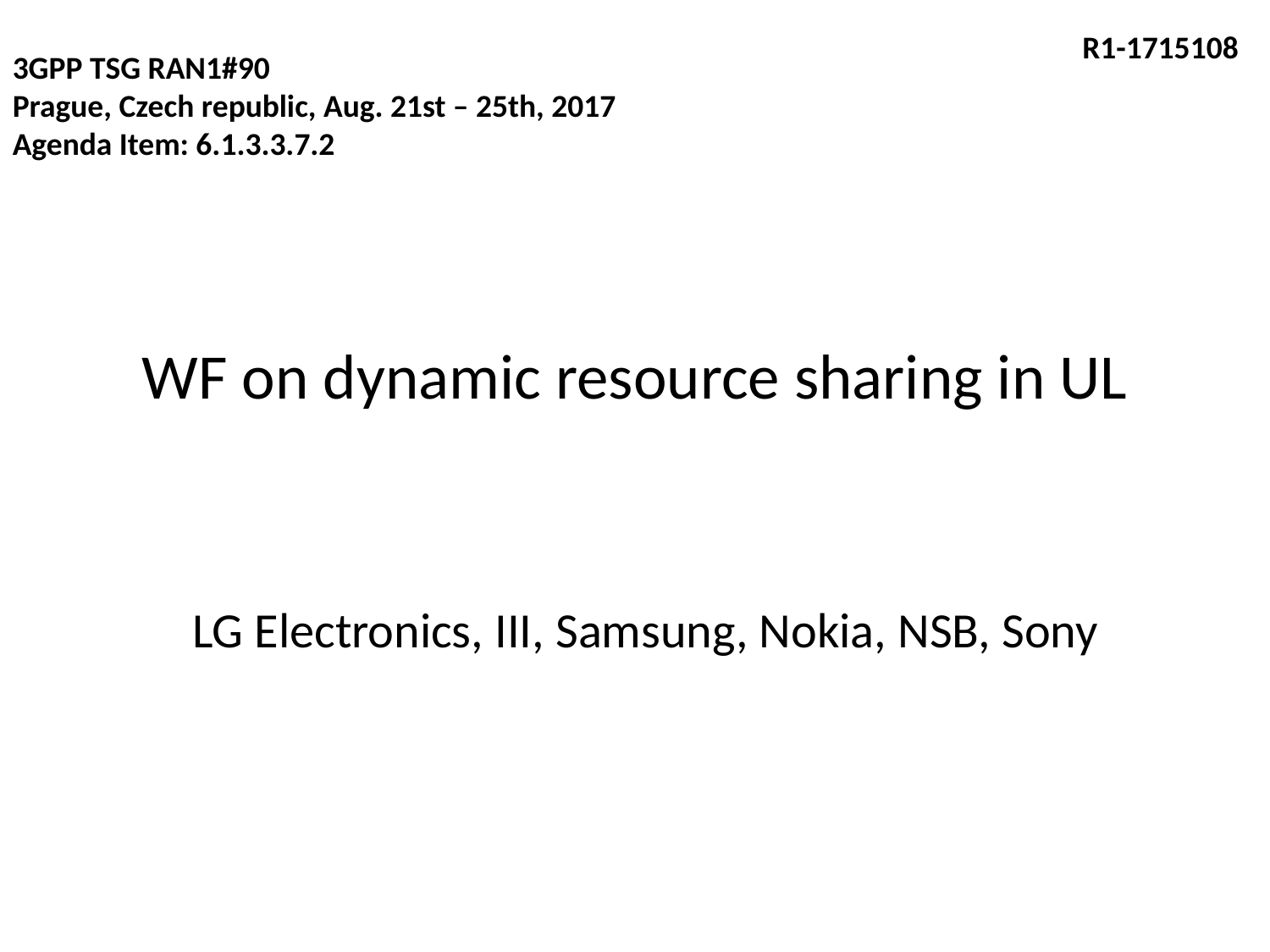

R1-1715108
3GPP TSG RAN1#90
Prague, Czech republic, Aug. 21st – 25th, 2017
Agenda Item: 6.1.3.3.7.2
# WF on dynamic resource sharing in UL
LG Electronics, III, Samsung, Nokia, NSB, Sony